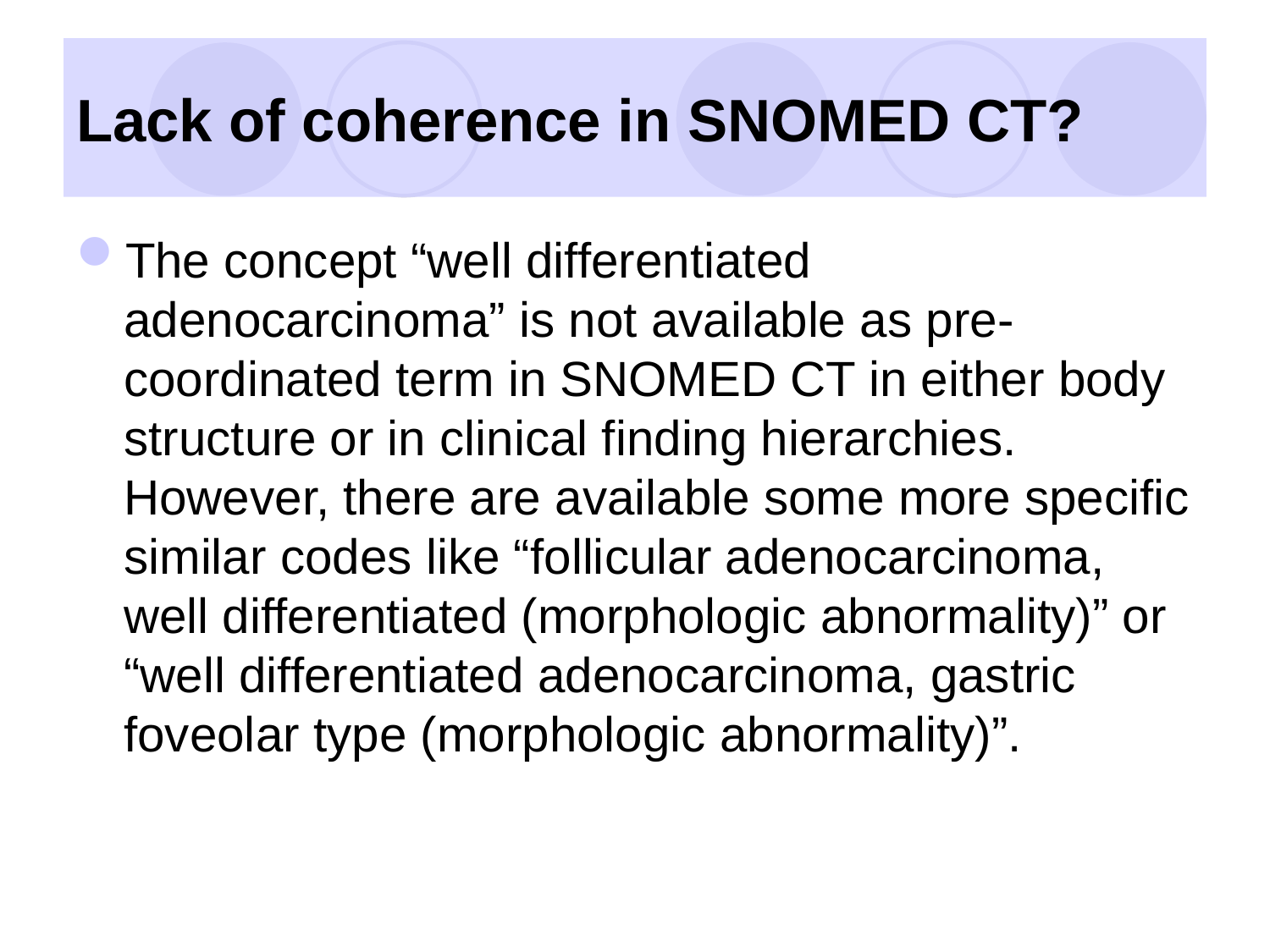

# Lack of coherence in SNOMED CT?
The concept “well differentiated adenocarcinoma” is not available as pre-coordinated term in SNOMED CT in either body structure or in clinical finding hierarchies.  However, there are available some more specific similar codes like “follicular adenocarcinoma, well differentiated (morphologic abnormality)” or “well differentiated adenocarcinoma, gastric foveolar type (morphologic abnormality)”.